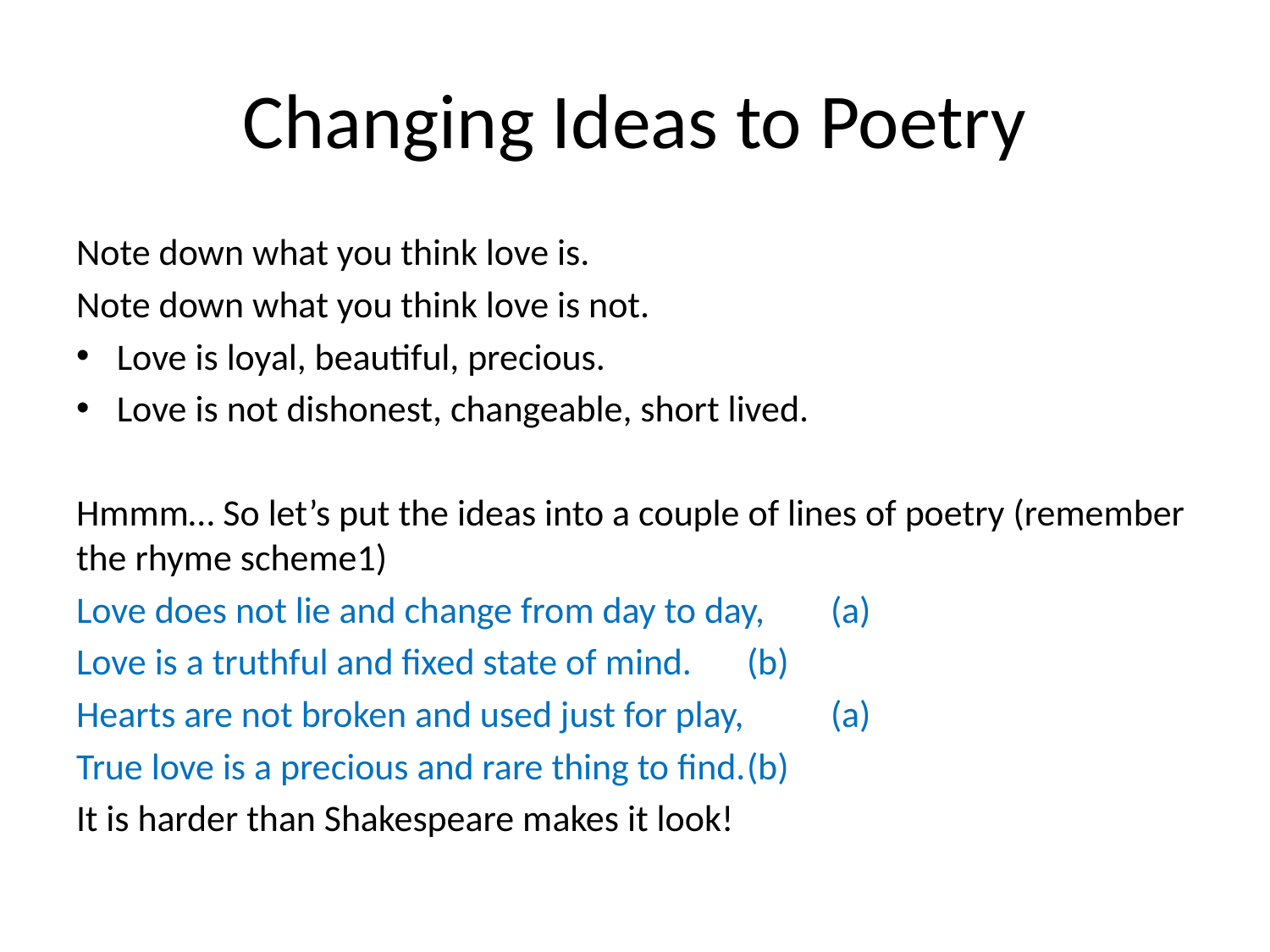

# Changing Ideas to Poetry
Note down what you think love is.
Note down what you think love is not.
Love is loyal, beautiful, precious.
Love is not dishonest, changeable, short lived.

Hmmm… So let’s put the ideas into a couple of lines of poetry (remember the rhyme scheme1)
Love does not lie and change from day to day,		(a)
Love is a truthful and fixed state of mind.			(b)
Hearts are not broken and used just for play, 		(a)
True love is a precious and rare thing to find.		(b)
It is harder than Shakespeare makes it look!